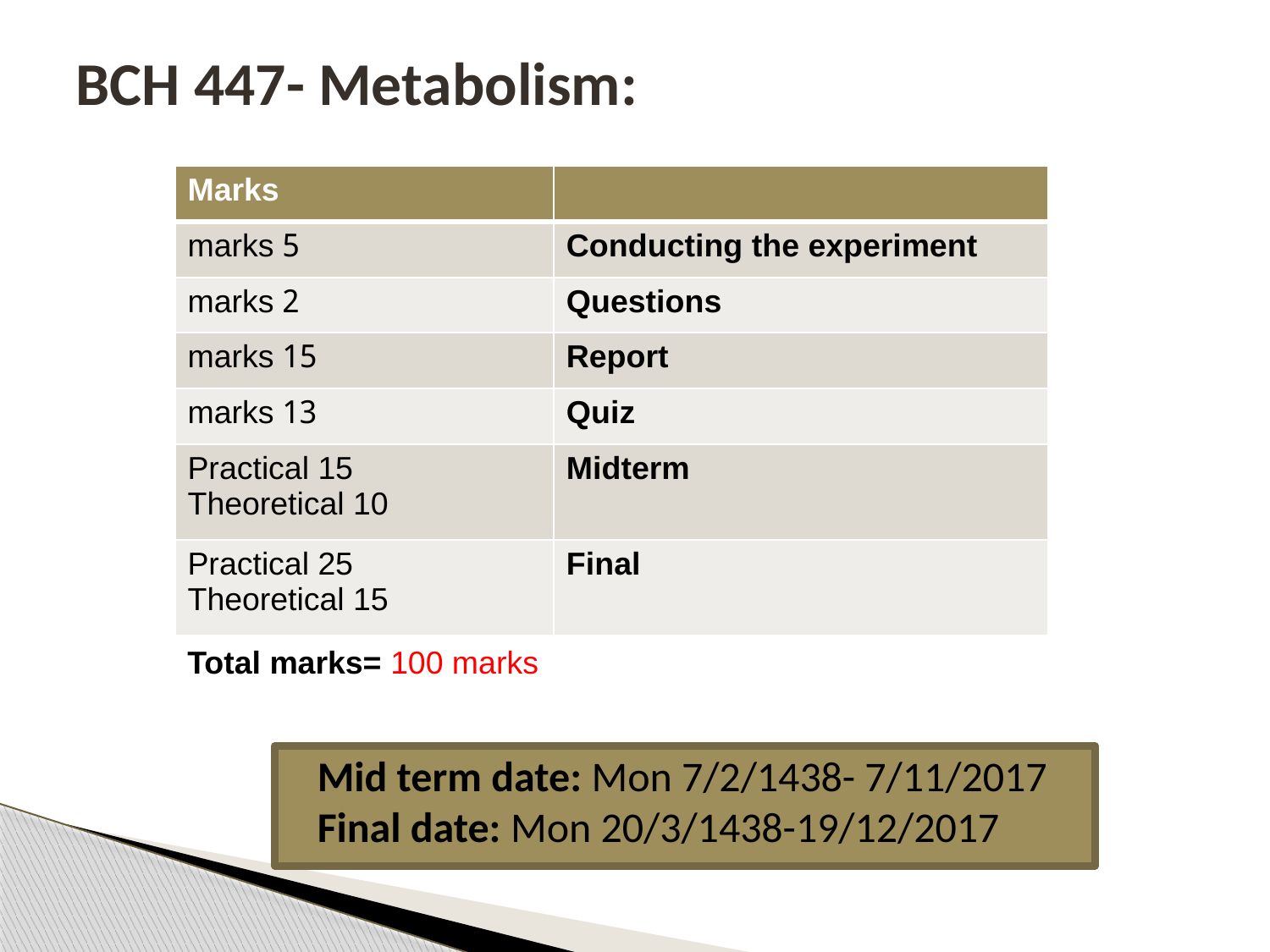

# BCH 447- Metabolism:
| Marks |  |
| --- | --- |
| 5 marks | Conducting the experiment |
| 2 marks | Questions |
| 15 marks | Report |
| 13 marks | Quiz |
| Practical 15 Theoretical 10 | Midterm |
| Practical 25 Theoretical 15 | Final |
Total marks= 100 marks
Mid term date: Mon 7/2/1438- 7/11/2017
Final date: Mon 20/3/1438-19/12/2017